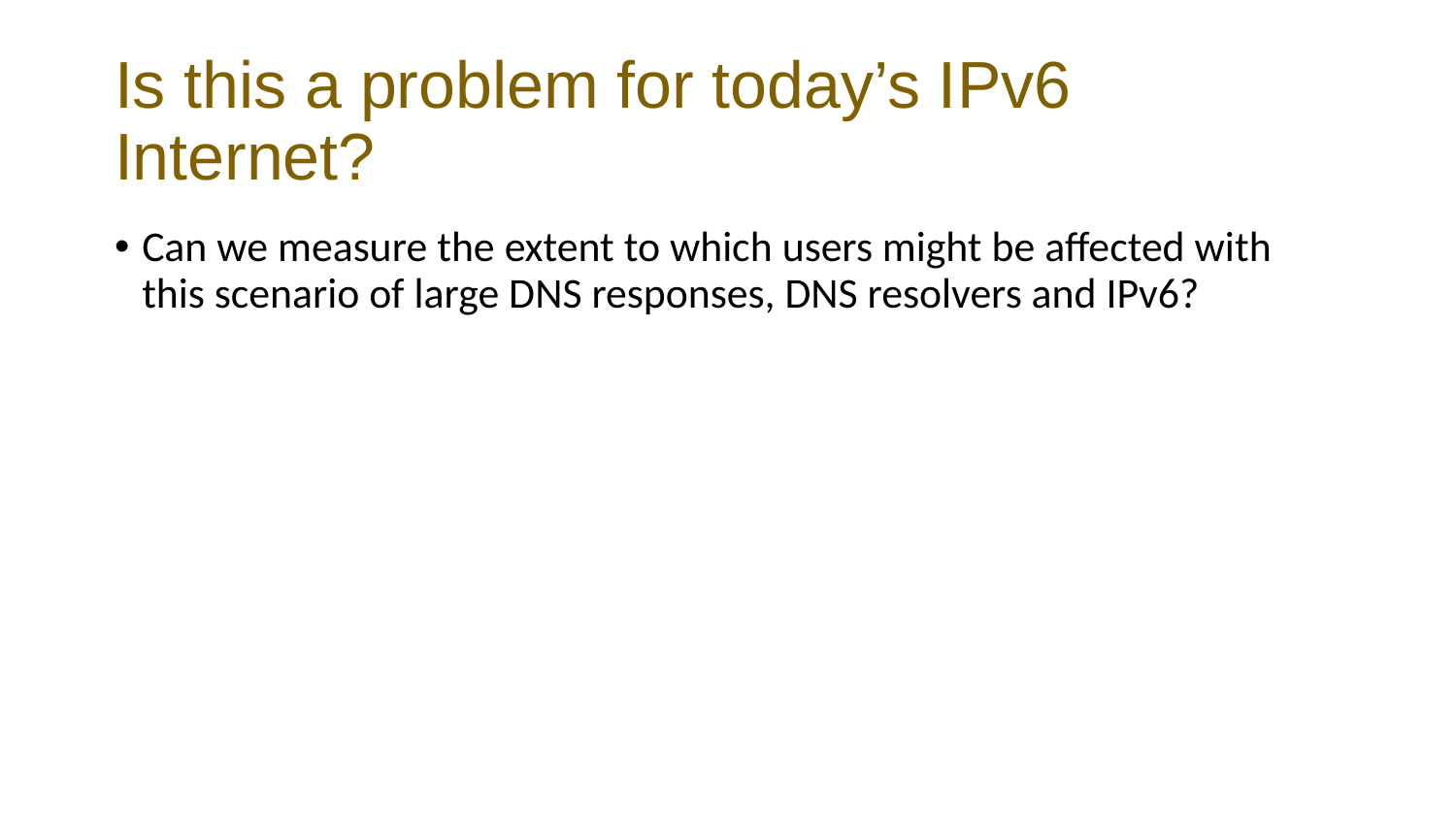

# Is this a problem for today’s IPv6 Internet?
Can we measure the extent to which users might be affected with this scenario of large DNS responses, DNS resolvers and IPv6?